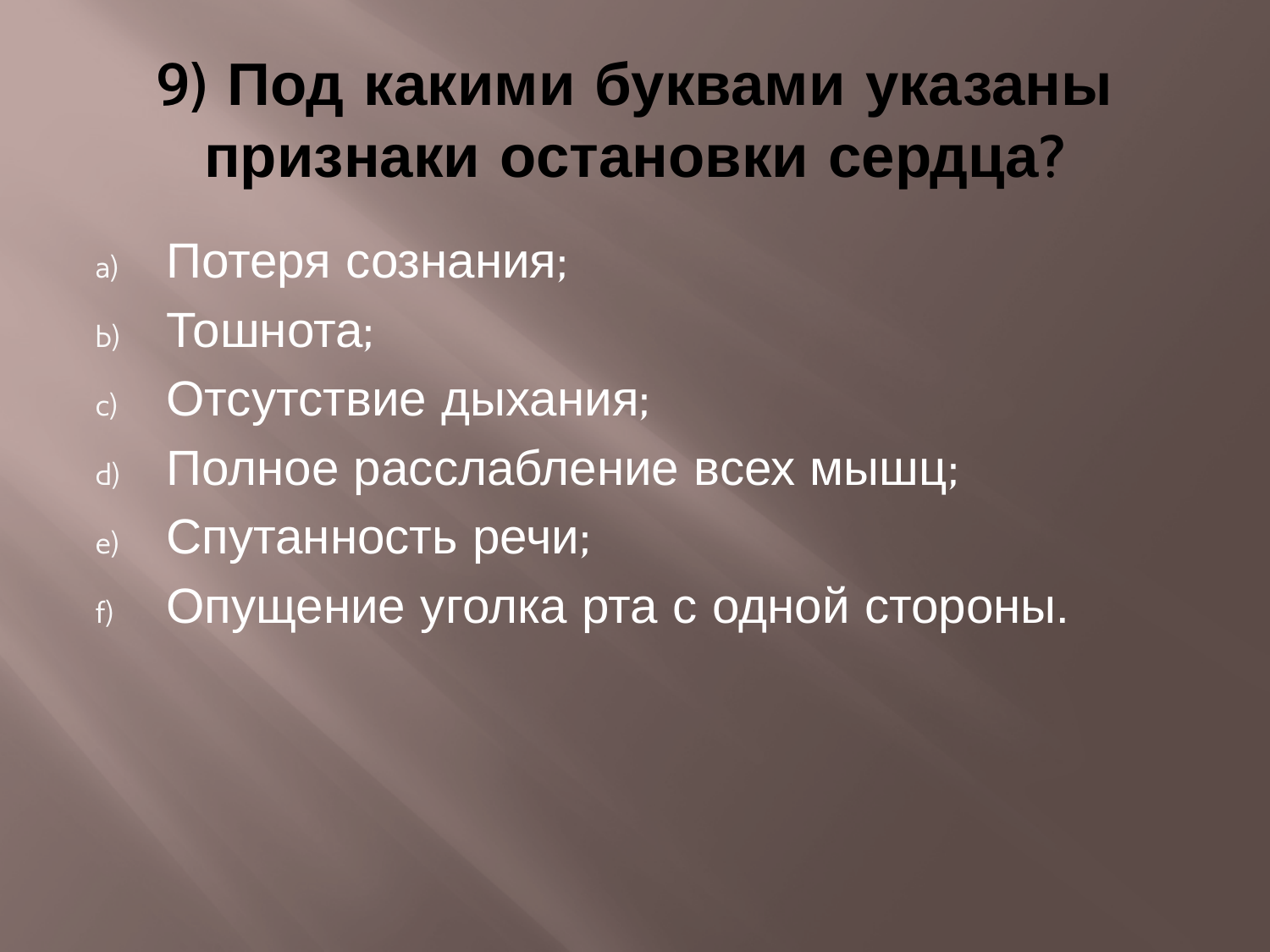

# 9) Под какими буквами указаны признаки остановки сердца?
Потеря сознания;
Тошнота;
Отсутствие дыхания;
Полное расслабление всех мышц;
Спутанность речи;
Опущение уголка рта с одной стороны.